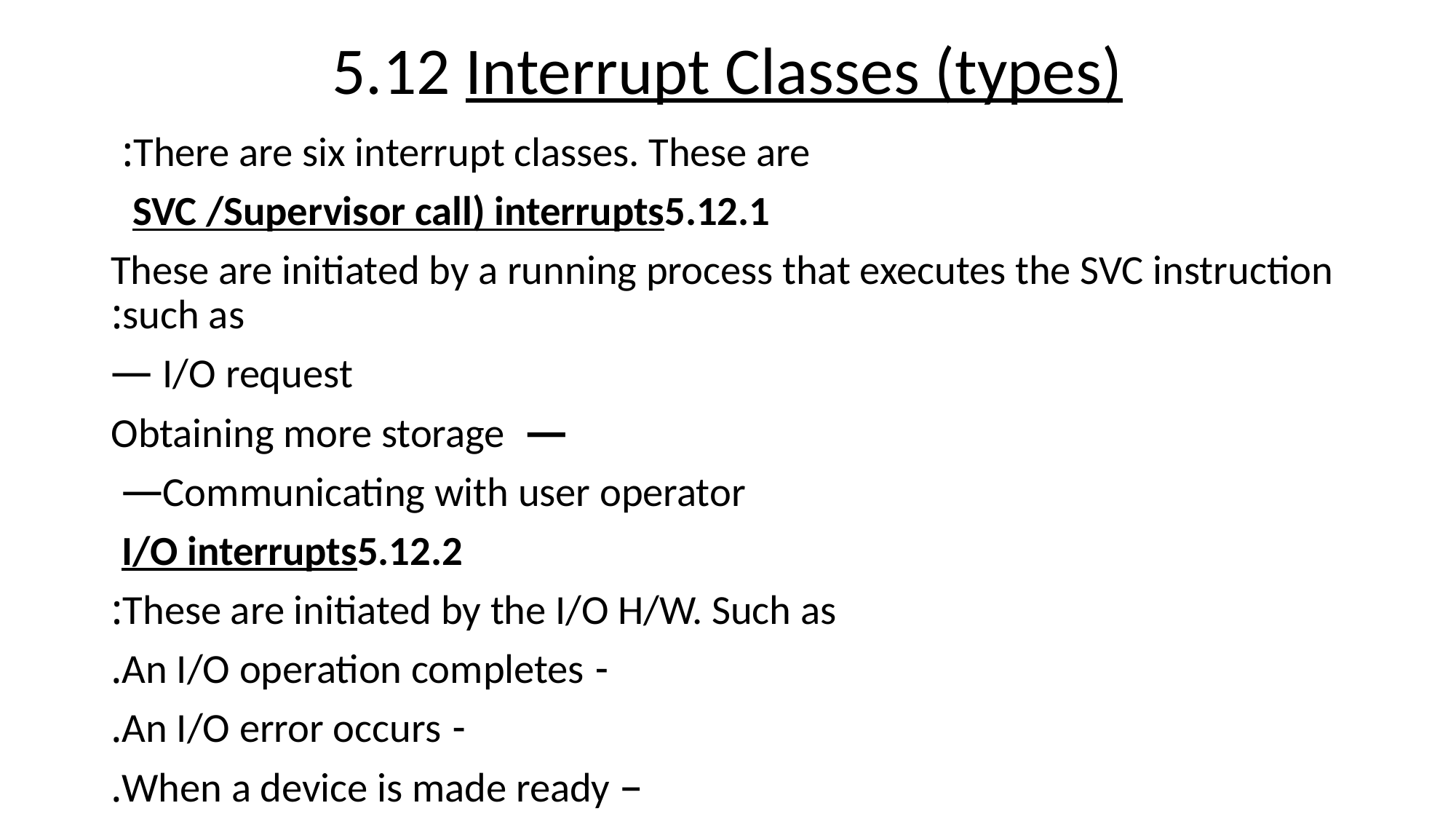

# 5.12 Interrupt Classes (types)

There are six interrupt classes. These are:
  SVC /Supervisor call) interrupts5.12.1
 These are initiated by a running process that executes the SVC instruction such as:
I/O request —
 —  Obtaining more storage
  Communicating with user operator—
 I/O interrupts5.12.2
These are initiated by the I/O H/W. Such as:
 - An I/O operation completes.
 - An I/O error occurs.
 – When a device is made ready.